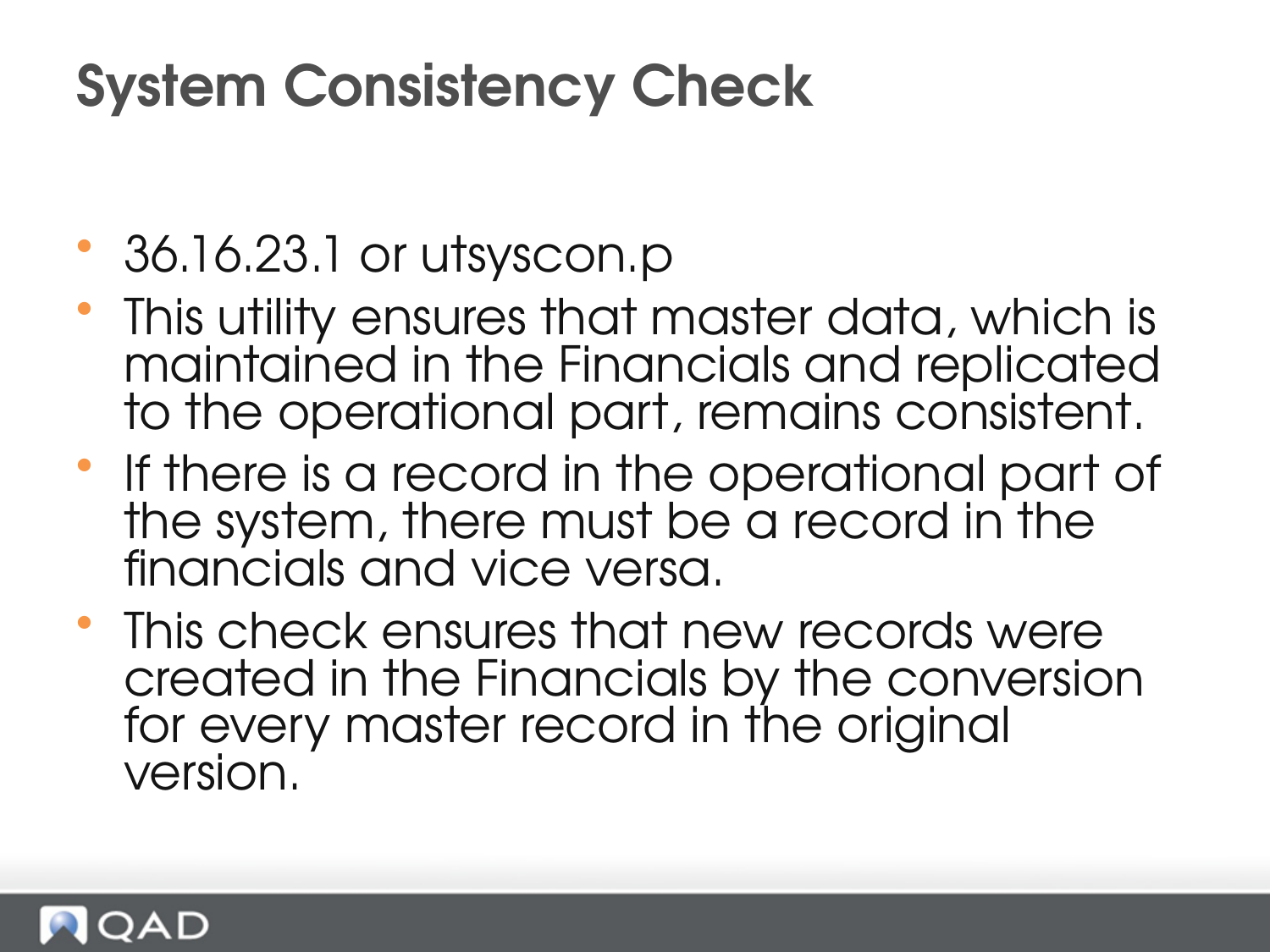

# System Consistency Check

36.16.23.1 or utsyscon.p
This utility ensures that master data, which is maintained in the Financials and replicated to the operational part, remains consistent.
If there is a record in the operational part of the system, there must be a record in the financials and vice versa.
This check ensures that new records were created in the Financials by the conversion for every master record in the original version.